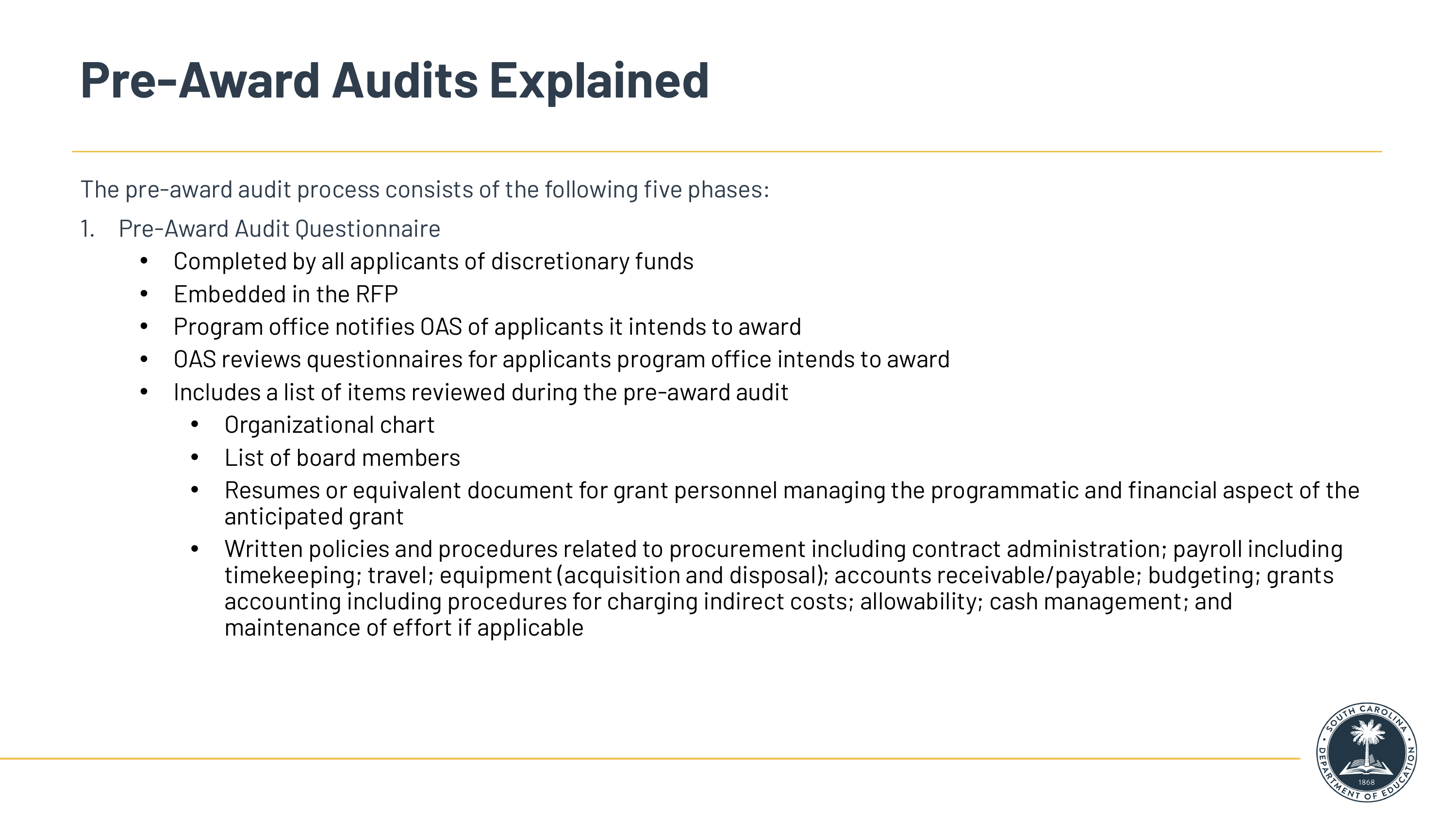

# Pre-Award Audits Explained
The pre-award audit process consists of the following five phases:
Pre-Award Audit Questionnaire
Completed by all applicants of discretionary funds
Embedded in the RFP
Program office notifies OAS of applicants it intends to award
OAS reviews questionnaires for applicants program office intends to award
Includes a list of items reviewed during the pre-award audit
Organizational chart
List of board members
Resumes or equivalent document for grant personnel managing the programmatic and financial aspect of the anticipated grant
Written policies and procedures related to procurement including contract administration; payroll including timekeeping; travel; equipment (acquisition and disposal); accounts receivable/payable; budgeting; grants accounting including procedures for charging indirect costs; allowability; cash management; and maintenance of effort if applicable